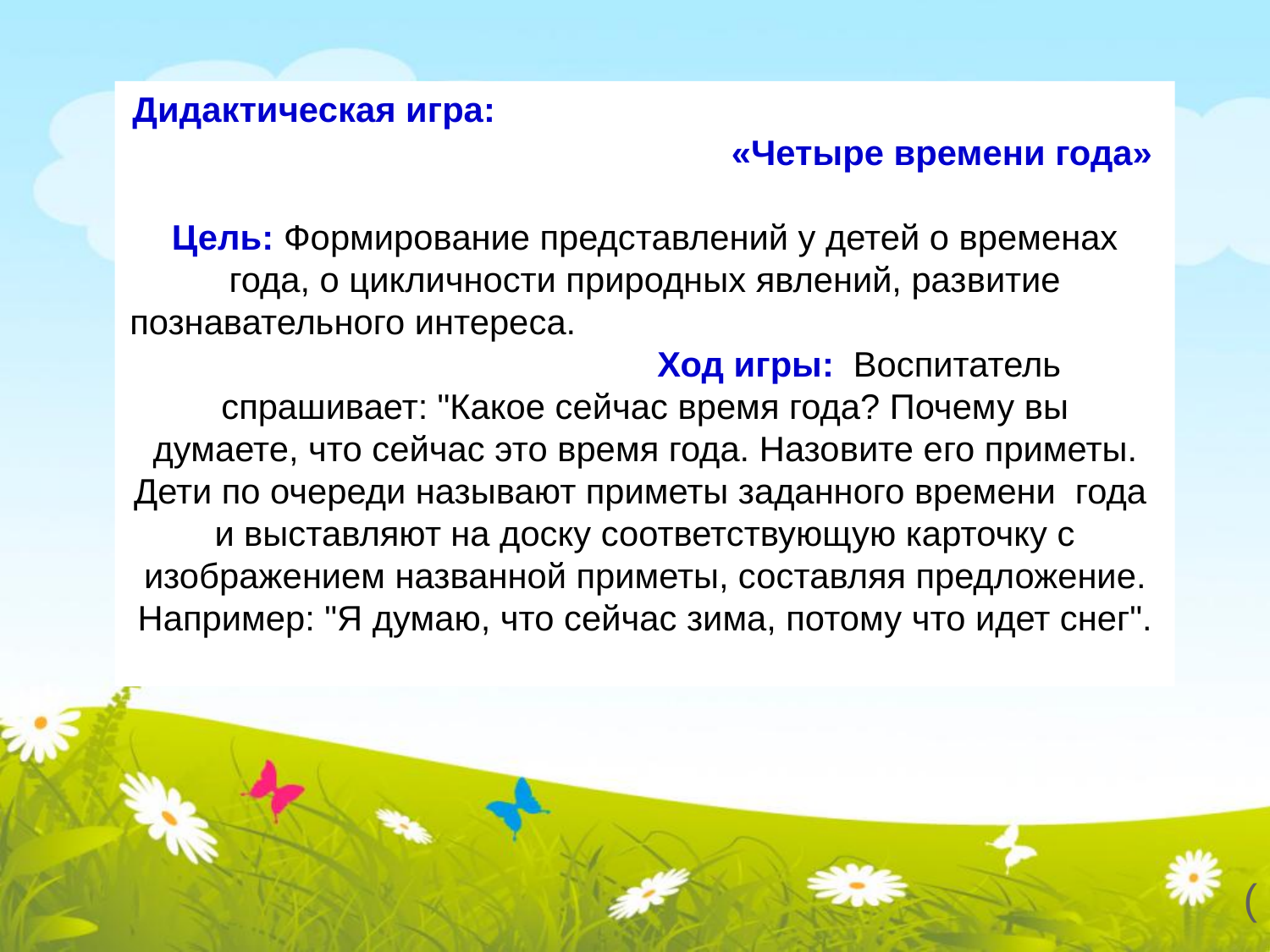

Дидактическая игра:                                                                                                                                   «Четыре времени года»                                                                                       Цель: Формирование представлений у детей о временах года, о цикличности природных явлений, развитие познавательного интереса.                                                                                                         Ход игры:  Воспитатель спрашивает: "Какое сейчас время года? Почему вы думаете, что сейчас это время года. Назовите его приметы. Дети по очереди называют приметы заданного времени  года  и выставляют на доску соответствующую карточку с изображением названной приметы, составляя предложение. Например: "Я думаю, что сейчас зима, потому что идет снег".

(